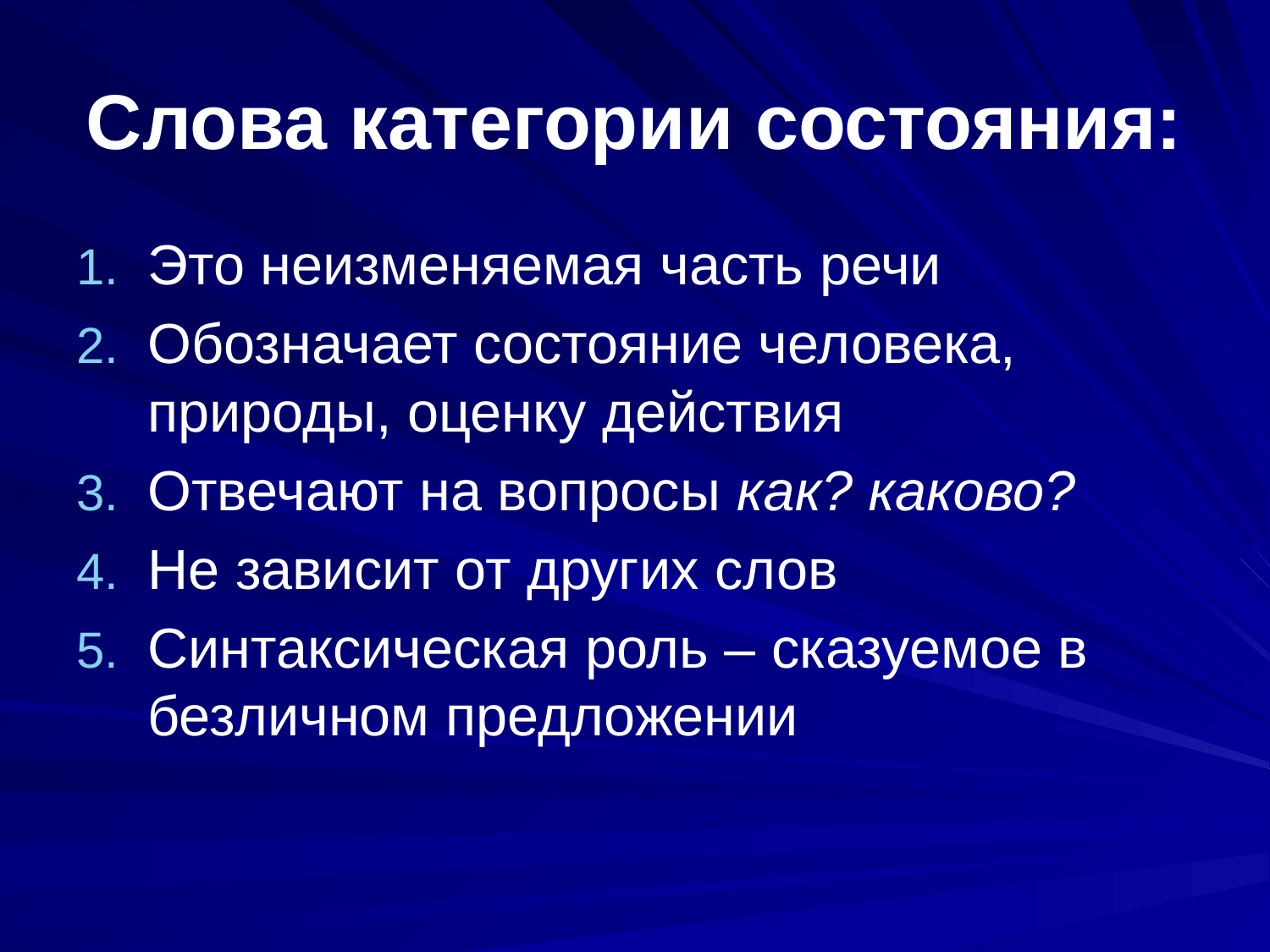

# Слова категории состояния:
Это неизменяемая часть речи
Обозначает состояние человека, природы, оценку действия
Отвечают на вопросы как? каково?
Не зависит от других слов
Синтаксическая роль – сказуемое в безличном предложении